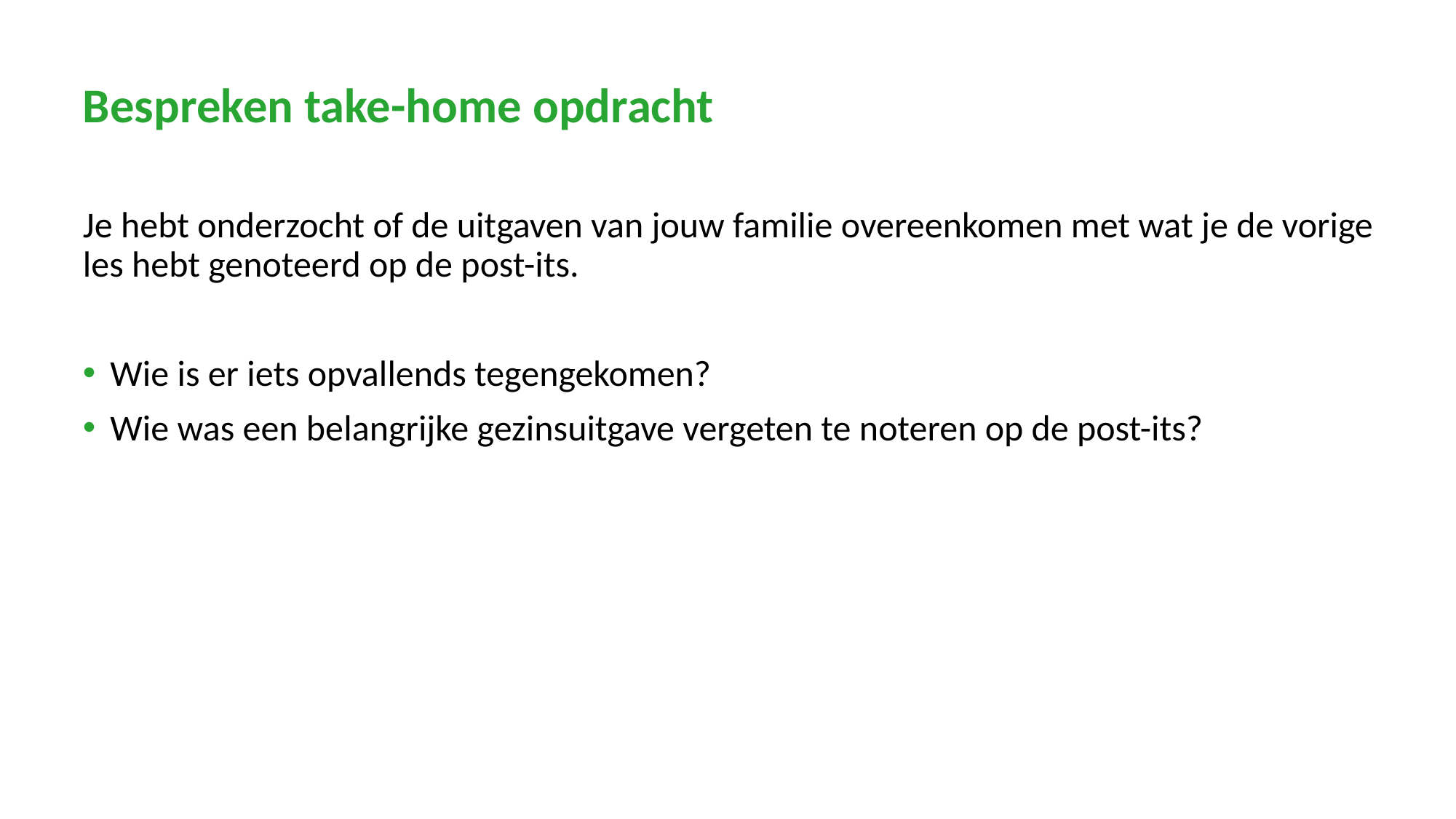

Bespreken take-home opdracht

Je hebt onderzocht of de uitgaven van jouw familie overeenkomen met wat je de vorige les hebt genoteerd op de post-its.

Wie is er iets opvallends tegengekomen?
Wie was een belangrijke gezinsuitgave vergeten te noteren op de post-its?